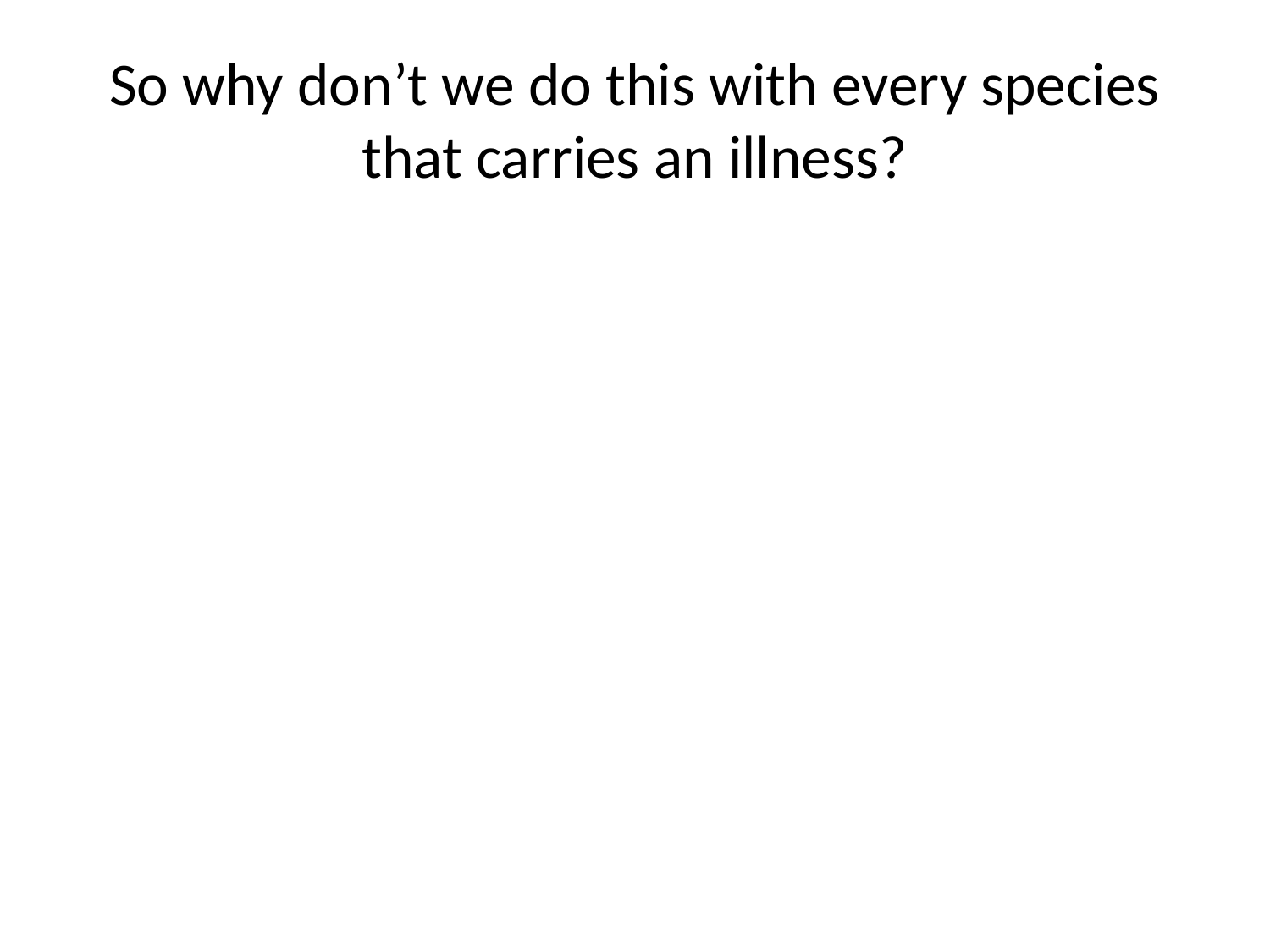

# So why don’t we do this with every species that carries an illness?